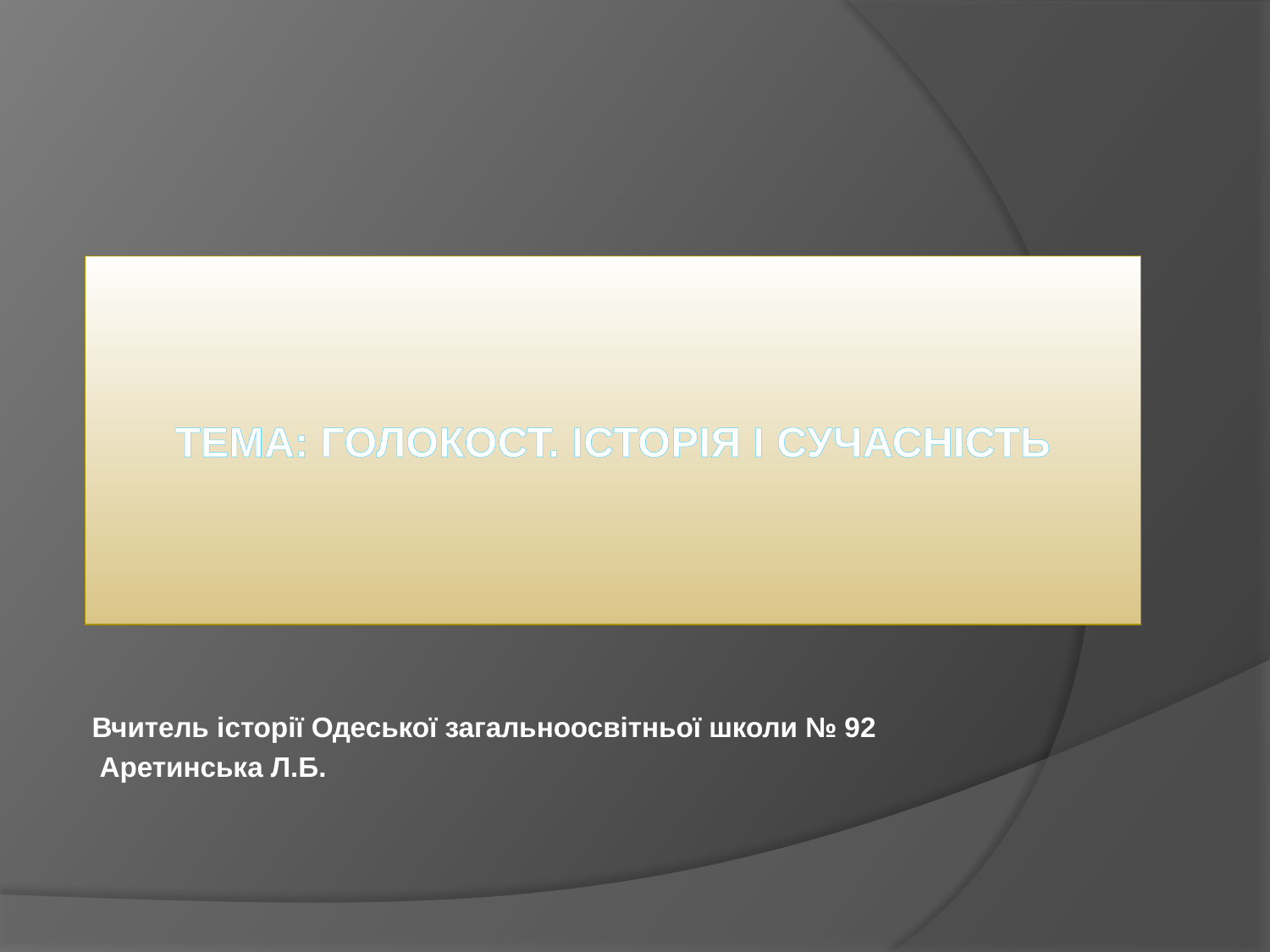

# Тема: Голокост. Історія і сучасність
Вчитель історії Одеської загальноосвітньої школи № 92
 Аретинська Л.Б.